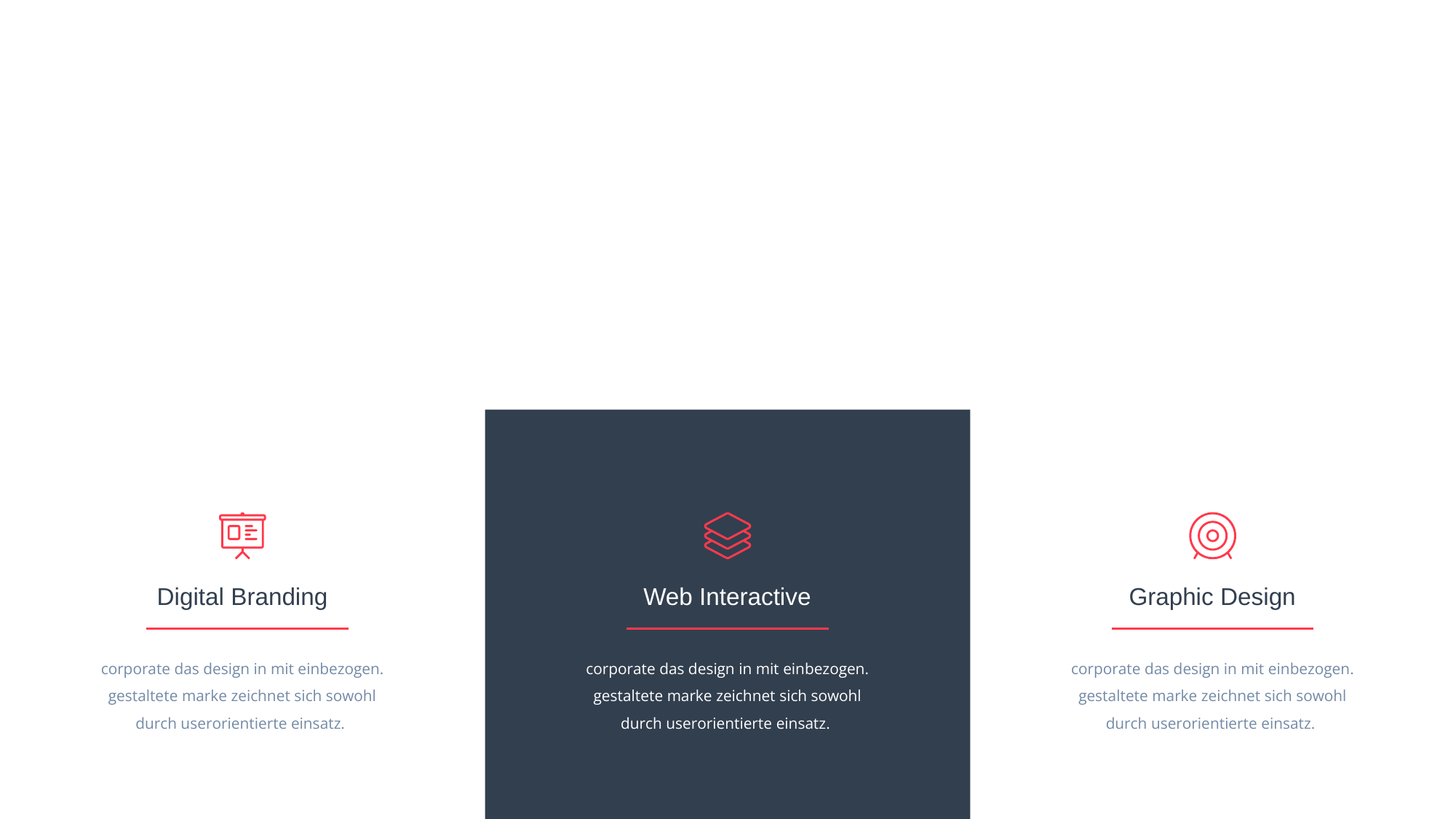

Digital Branding
Web Interactive
Graphic Design
corporate das design in mit einbezogen. gestaltete marke zeichnet sich sowohl durch userorientierte einsatz.
corporate das design in mit einbezogen. gestaltete marke zeichnet sich sowohl durch userorientierte einsatz.
corporate das design in mit einbezogen. gestaltete marke zeichnet sich sowohl durch userorientierte einsatz.